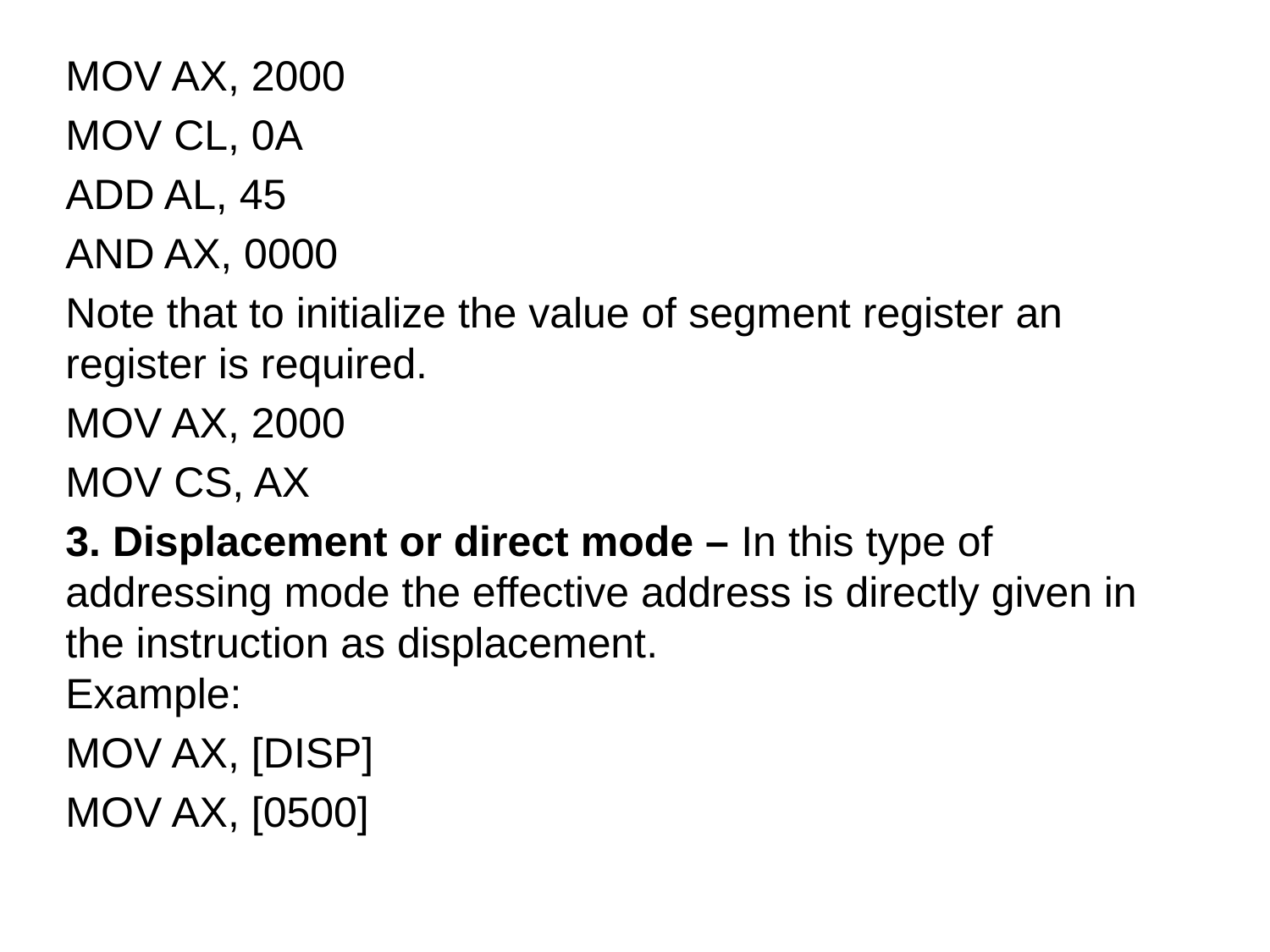

MOV AX, 2000
MOV CL, 0A
ADD AL, 45
AND AX, 0000
Note that to initialize the value of segment register an register is required.
MOV AX, 2000
MOV CS, AX
3. Displacement or direct mode – In this type of addressing mode the effective address is directly given in the instruction as displacement.
Example:
MOV AX, [DISP]
MOV AX, [0500]